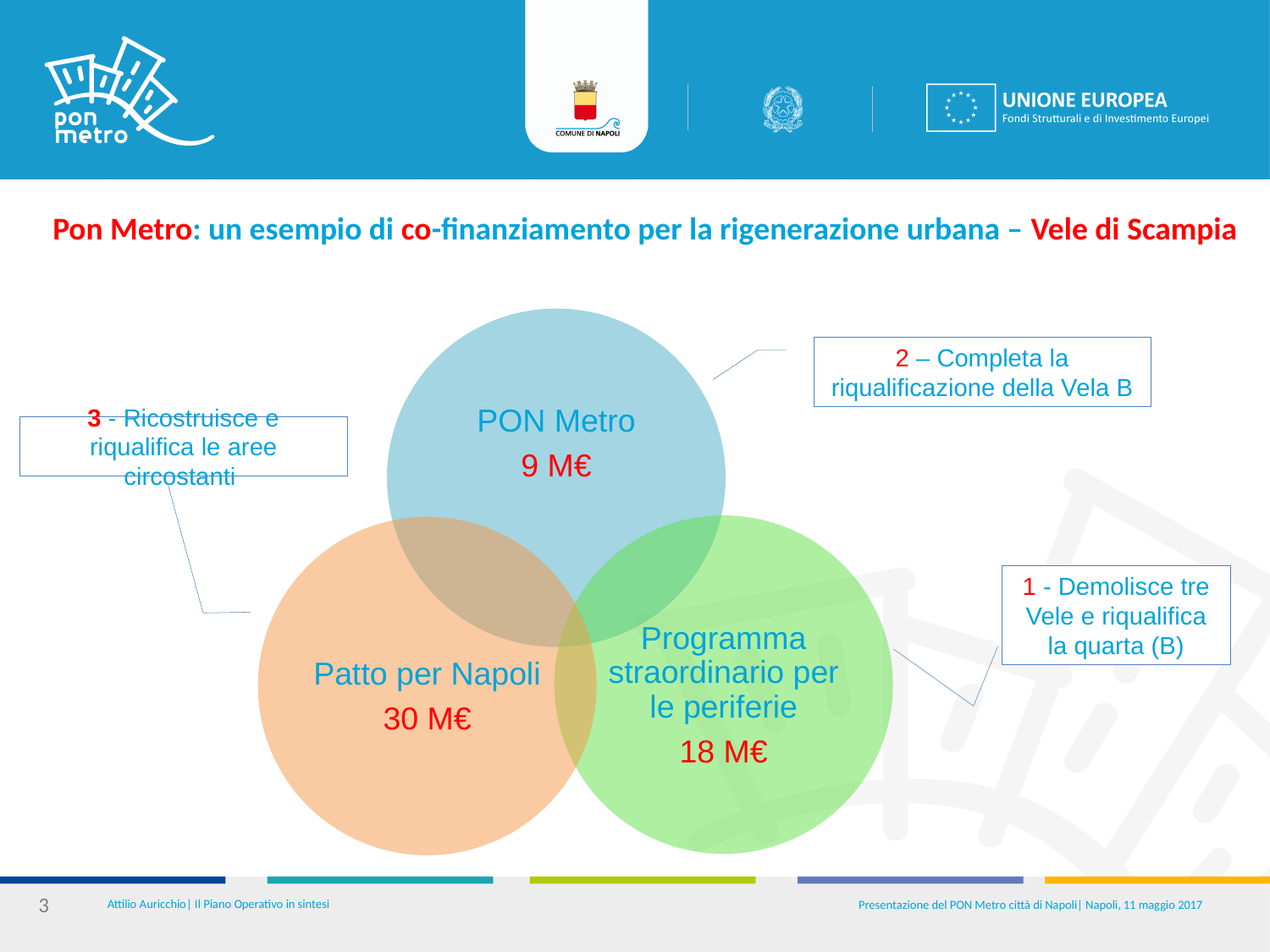

# Pon Metro: un esempio di co-finanziamento per la rigenerazione urbana – Vele di Scampia
PON Metro
9 M€
Programma straordinario per le periferie
18 M€
Patto per Napoli
30 M€
2 – Completa la riqualificazione della Vela B
3 - Ricostruisce e riqualifica le aree circostanti
1 - Demolisce tre Vele e riqualifica la quarta (B)